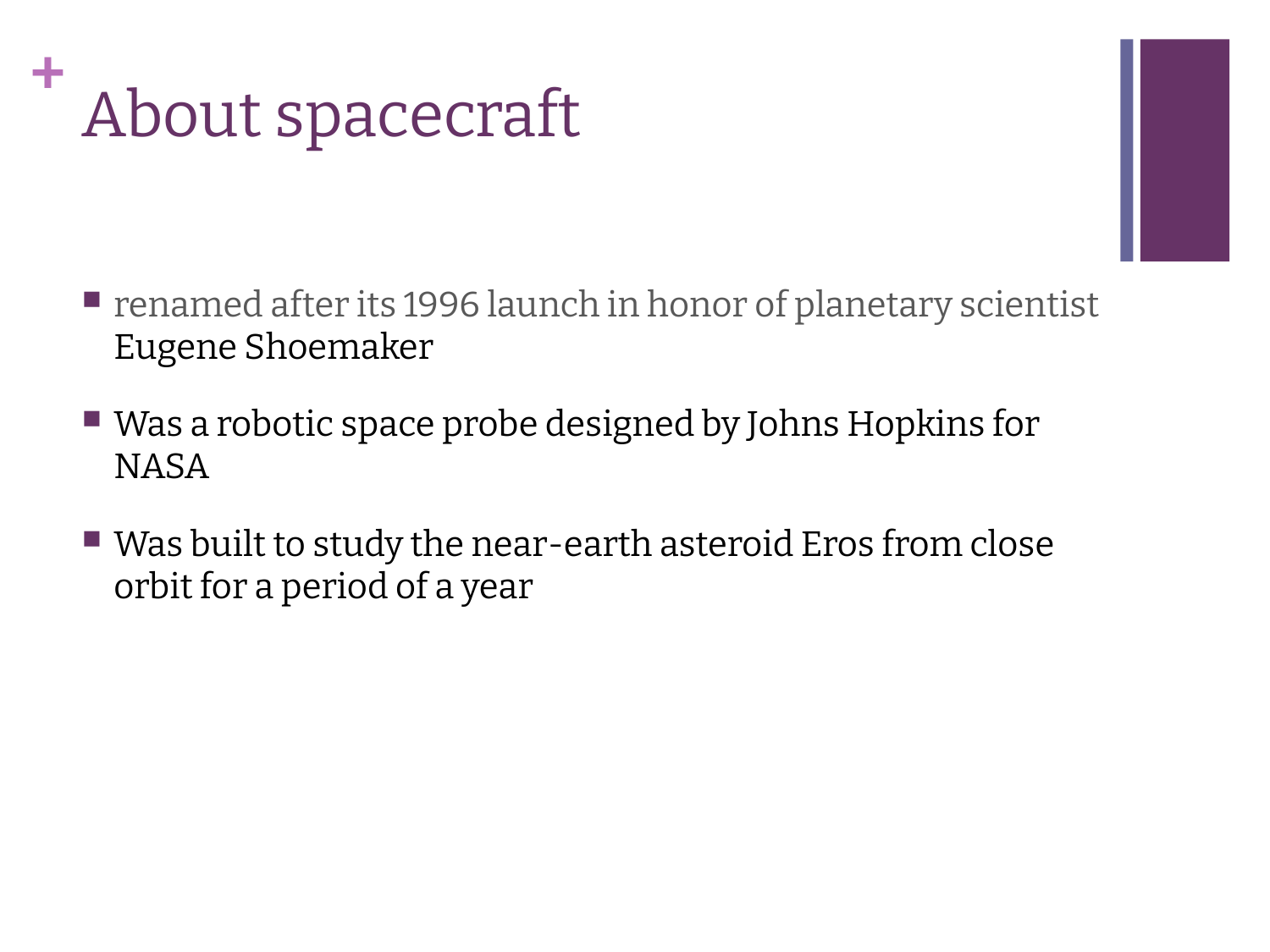

# About spacecraft
renamed after its 1996 launch in honor of planetary scientist Eugene Shoemaker
Was a robotic space probe designed by Johns Hopkins for NASA
Was built to study the near-earth asteroid Eros from close orbit for a period of a year